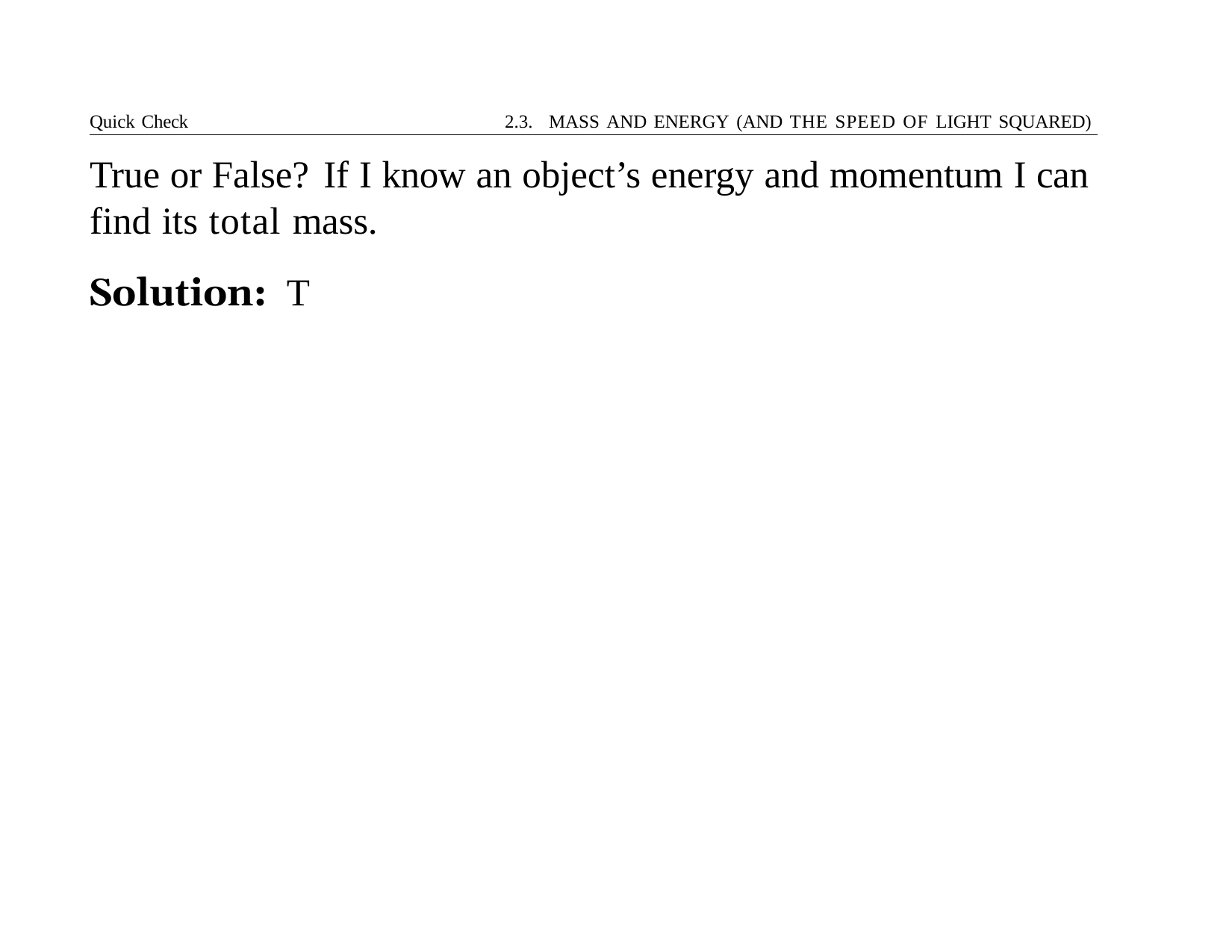

Quick Check	2.3.  MASS AND ENERGY (AND THE SPEED OF LIGHT SQUARED)

True or False? If I know an object’s energy and momentum I can find its total mass.
Solution:	T